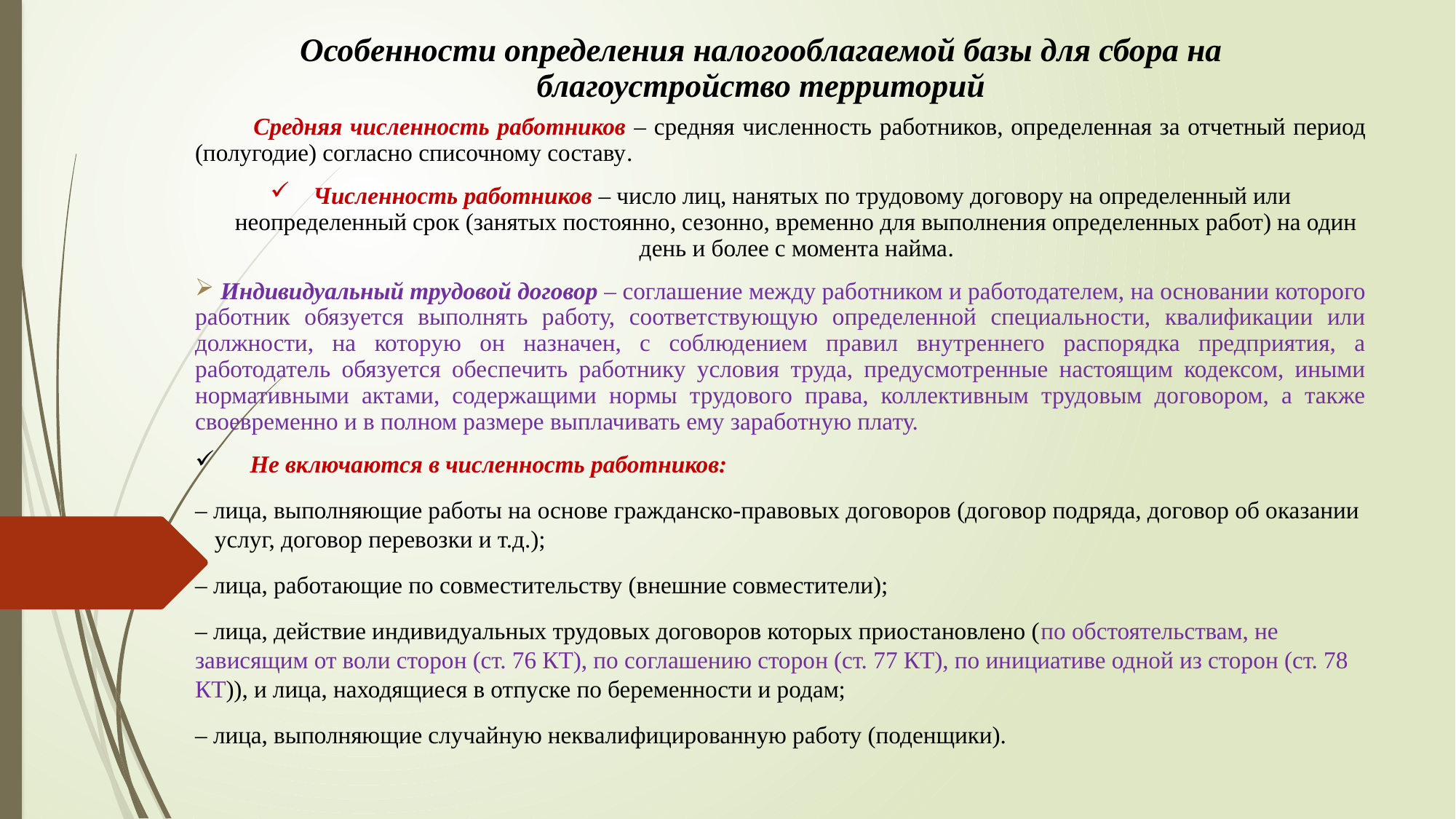

Особенности определения налогооблагаемой базы для сбора на благоустройство территорий
        Средняя численность работников – средняя численность работников, определенная за отчетный период (полугодие) согласно списочному составу.
  Численность работников – число лиц, нанятых по трудовому договору на определенный или неопределенный срок (занятых постоянно, сезонно, временно для выполнения определенных работ) на один день и более с момента найма.
 Индивидуальный трудовой договор – соглашение между работником и работодателем, на основании которого работник обязуется выполнять работу, соответствующую определенной специальности, квалификации или должности, на которую он назначен, с соблюдением правил внутреннего распорядка предприятия, а работодатель обязуется обеспечить работнику условия труда, предусмотренные настоящим кодексом, иными нормативными актами, содержащими нормы трудового права, коллективным трудовым договором, а также своевременно и в полном размере выплачивать ему заработную плату.
    Не включаются в численность работников:
– лица, выполняющие работы на основе гражданско-правовых договоров (договор подряда, договор об оказании услуг, договор перевозки и т.д.);
– лица, работающие по совместительству (внешние совместители);
– лица, действие индивидуальных трудовых договоров которых приостановлено (по обстоятельствам, не зависящим от воли сторон (ст. 76 КТ), по соглашению сторон (ст. 77 КТ), по инициативе одной из сторон (ст. 78 КТ)), и лица, находящиеся в отпуске по беременности и родам;
– лица, выполняющие случайную неквалифицированную работу (поденщики).